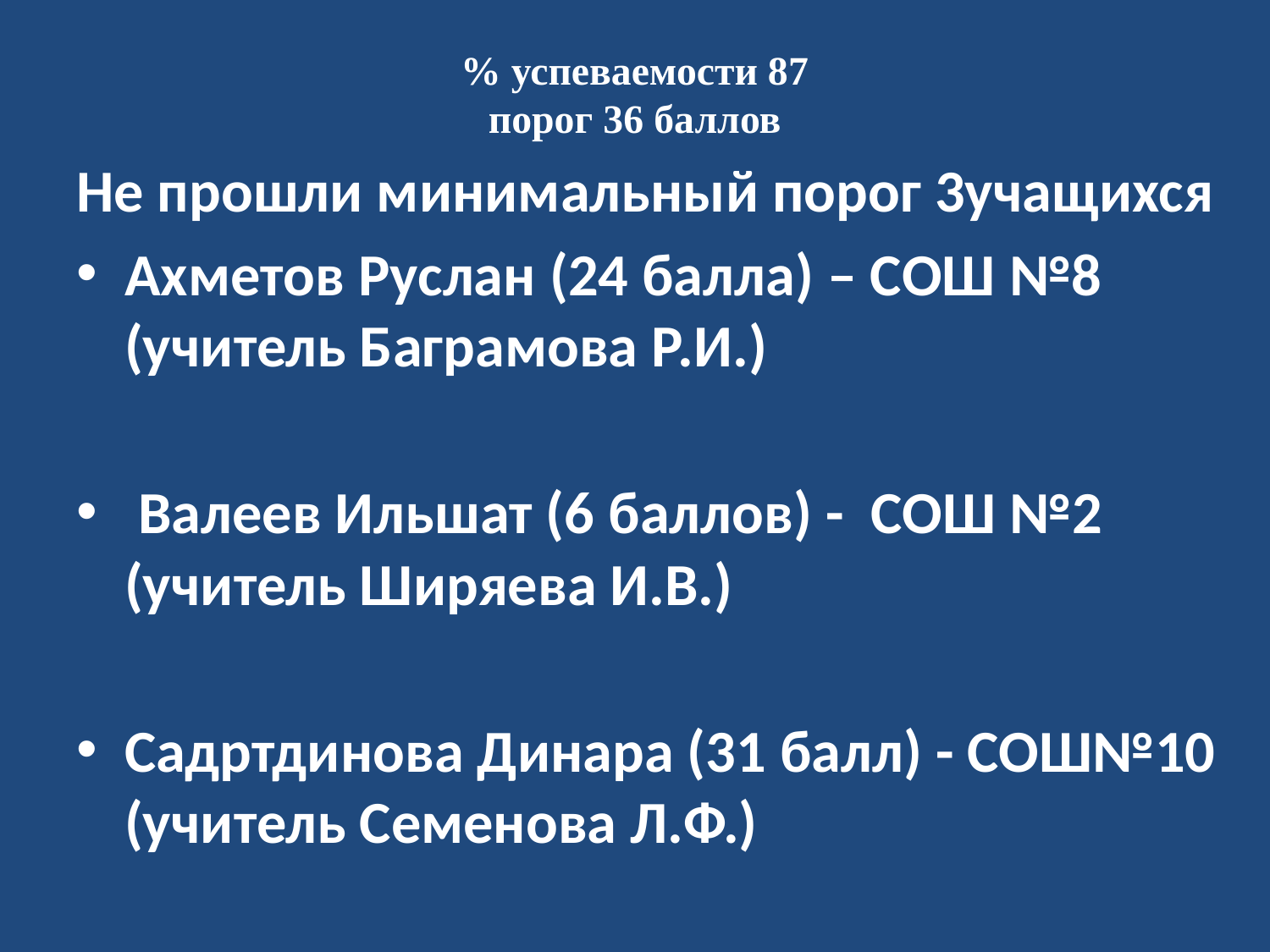

# % успеваемости 87 порог 36 баллов
Не прошли минимальный порог 3учащихся
Ахметов Руслан (24 балла) – СОШ №8 (учитель Баграмова Р.И.)

 Валеев Ильшат (6 баллов) -  СОШ №2 (учитель Ширяева И.В.)

Садртдинова Динара (31 балл) - СОШ№10 (учитель Семенова Л.Ф.)